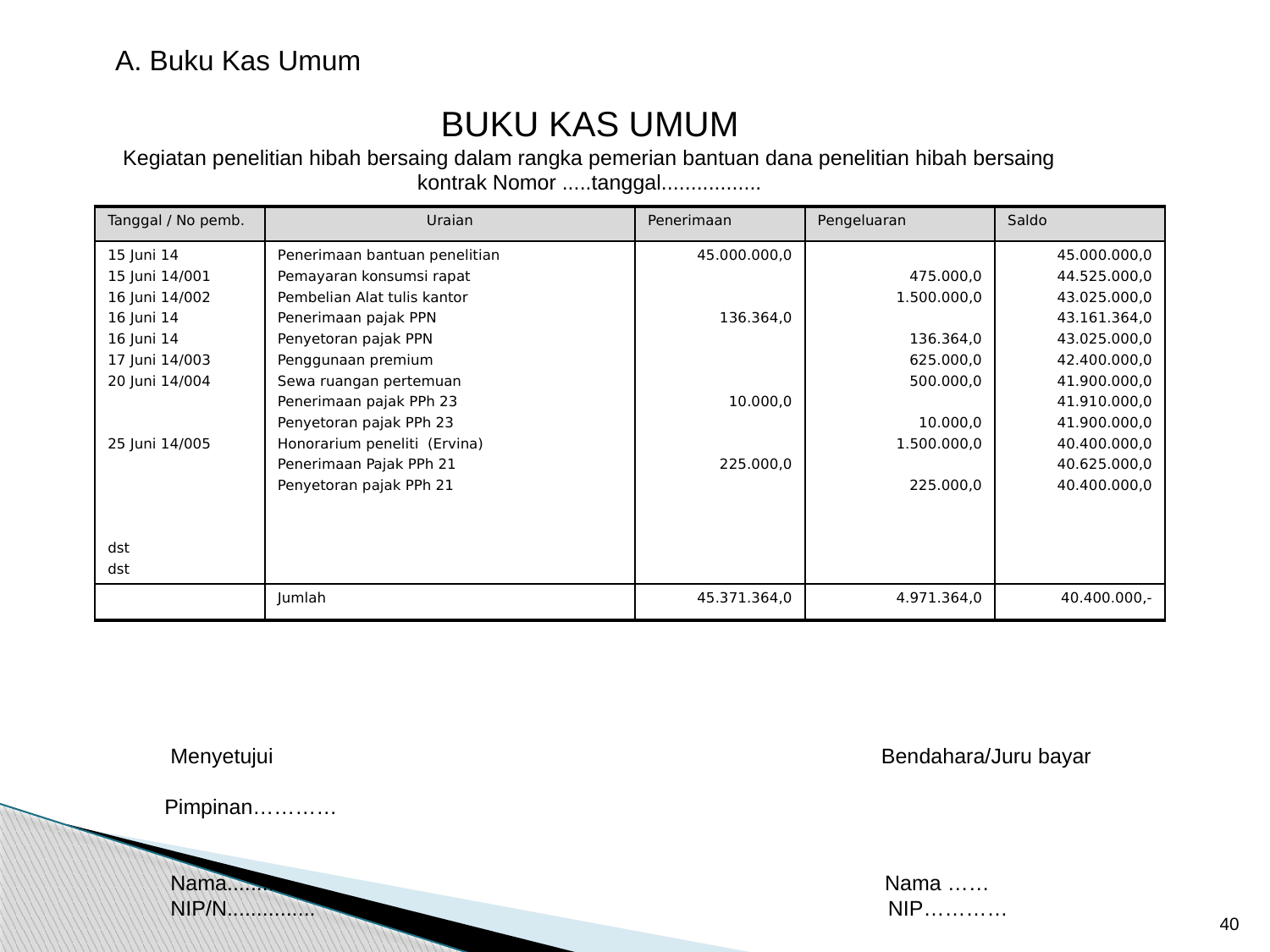

A. Buku Kas Umum

BUKU KAS UMUM
Kegiatan penelitian hibah bersaing dalam rangka pemerian bantuan dana penelitian hibah bersaing kontrak Nomor .....tanggal.................
| Tanggal / No pemb. | Uraian | Penerimaan | Pengeluaran | Saldo |
| --- | --- | --- | --- | --- |
| 15 Juni 14 15 Juni 14/001 16 Juni 14/002 16 Juni 14 16 Juni 14 17 Juni 14/003 20 Juni 14/004 25 Juni 14/005 dst dst | Penerimaan bantuan penelitian Pemayaran konsumsi rapat Pembelian Alat tulis kantor Penerimaan pajak PPN Penyetoran pajak PPN Penggunaan premium Sewa ruangan pertemuan Penerimaan pajak PPh 23 Penyetoran pajak PPh 23 Honorarium peneliti (Ervina) Penerimaan Pajak PPh 21 Penyetoran pajak PPh 21 | 45.000.000,0 136.364,0 10.000,0 225.000,0 | 475.000,0 1.500.000,0 136.364,0 625.000,0 500.000,0 10.000,0 1.500.000,0 225.000,0 | 45.000.000,0 44.525.000,0 43.025.000,0 43.161.364,0 43.025.000,0 42.400.000,0 41.900.000,0 41.910.000,0 41.900.000,0 40.400.000,0 40.625.000,0 40.400.000,0 |
|  | Jumlah | 45.371.364,0 | 4.971.364,0 | 40.400.000,- |

 Menyetujui                                                                                                       Bendahara/Juru bayar
Pimpinan…………

 Nama..............                                                                                                 Nama ……
 NIP/N...............				               NIP…………
40